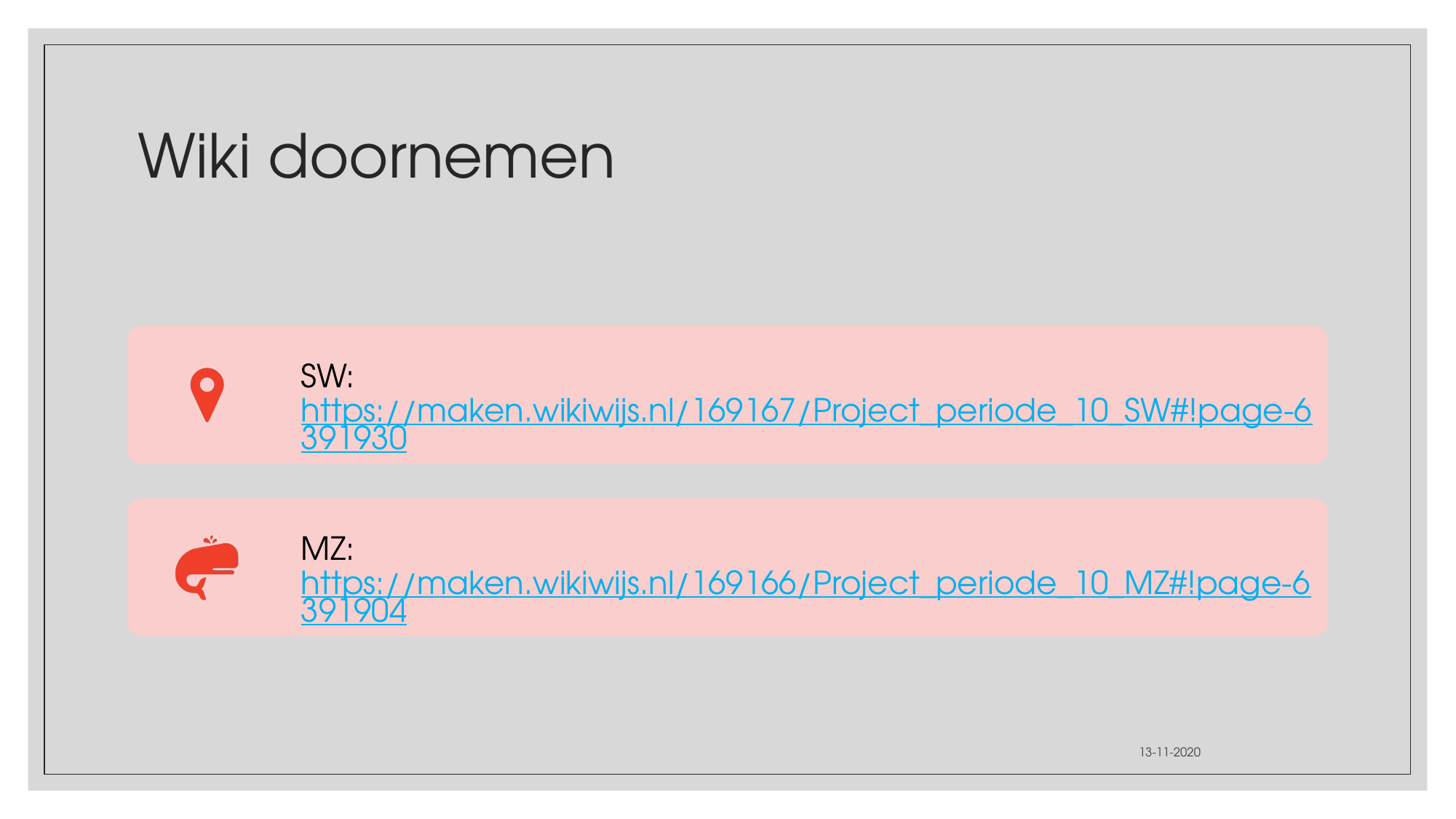

# Wiki doornemen
SW: https://maken.wikiwijs.nl/169167/Project_periode_10_SW#!page-6391930
MZ: https://maken.wikiwijs.nl/169166/Project_periode_10_MZ#!page-6391904
13-11-2020